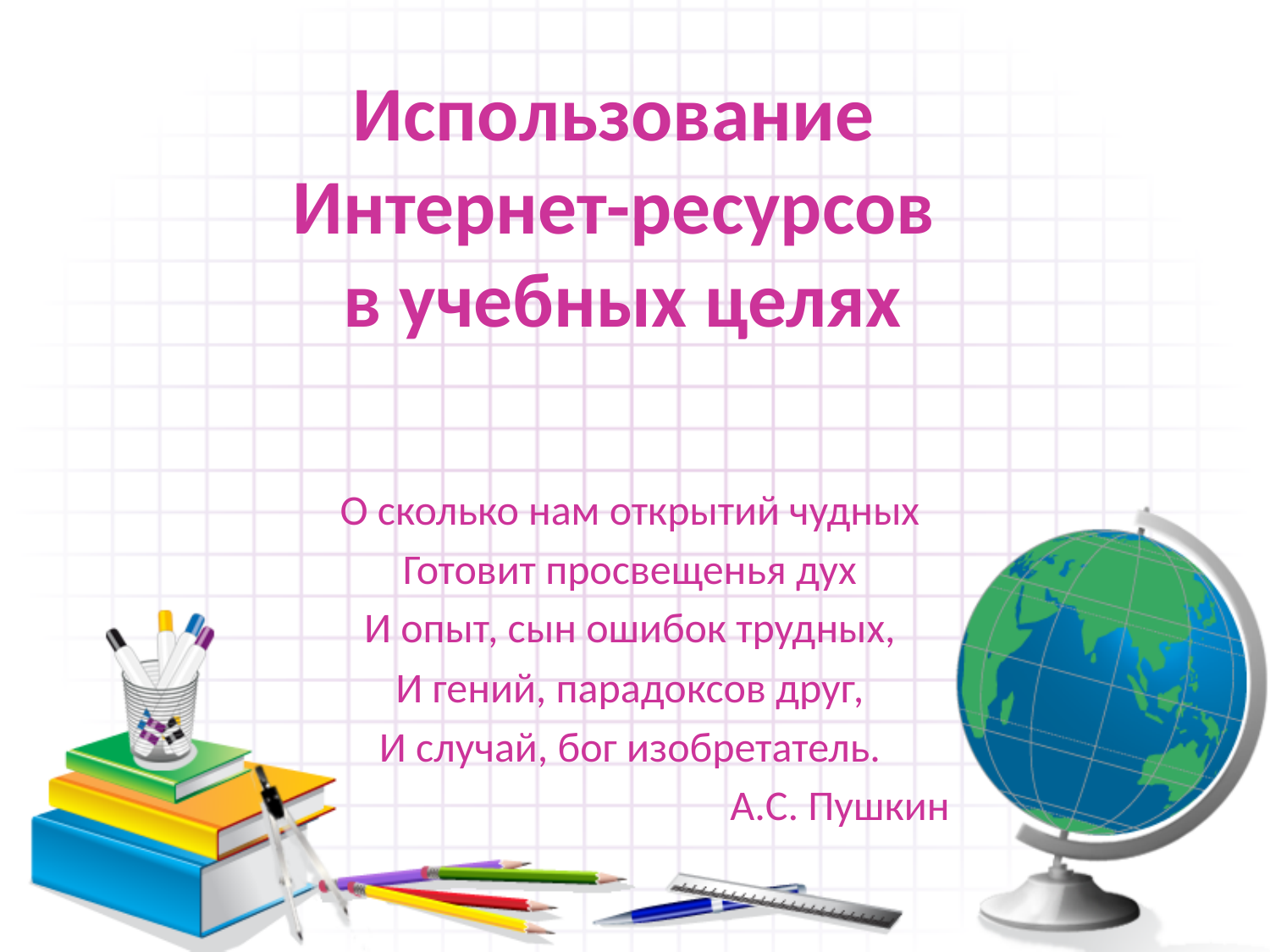

# Использование Интернет-ресурсов в учебных целях
О сколько нам открытий чудных
Готовит просвещенья дух
И опыт, сын ошибок трудных,
И гений, парадоксов друг,
И случай, бог изобретатель.
А.С. Пушкин